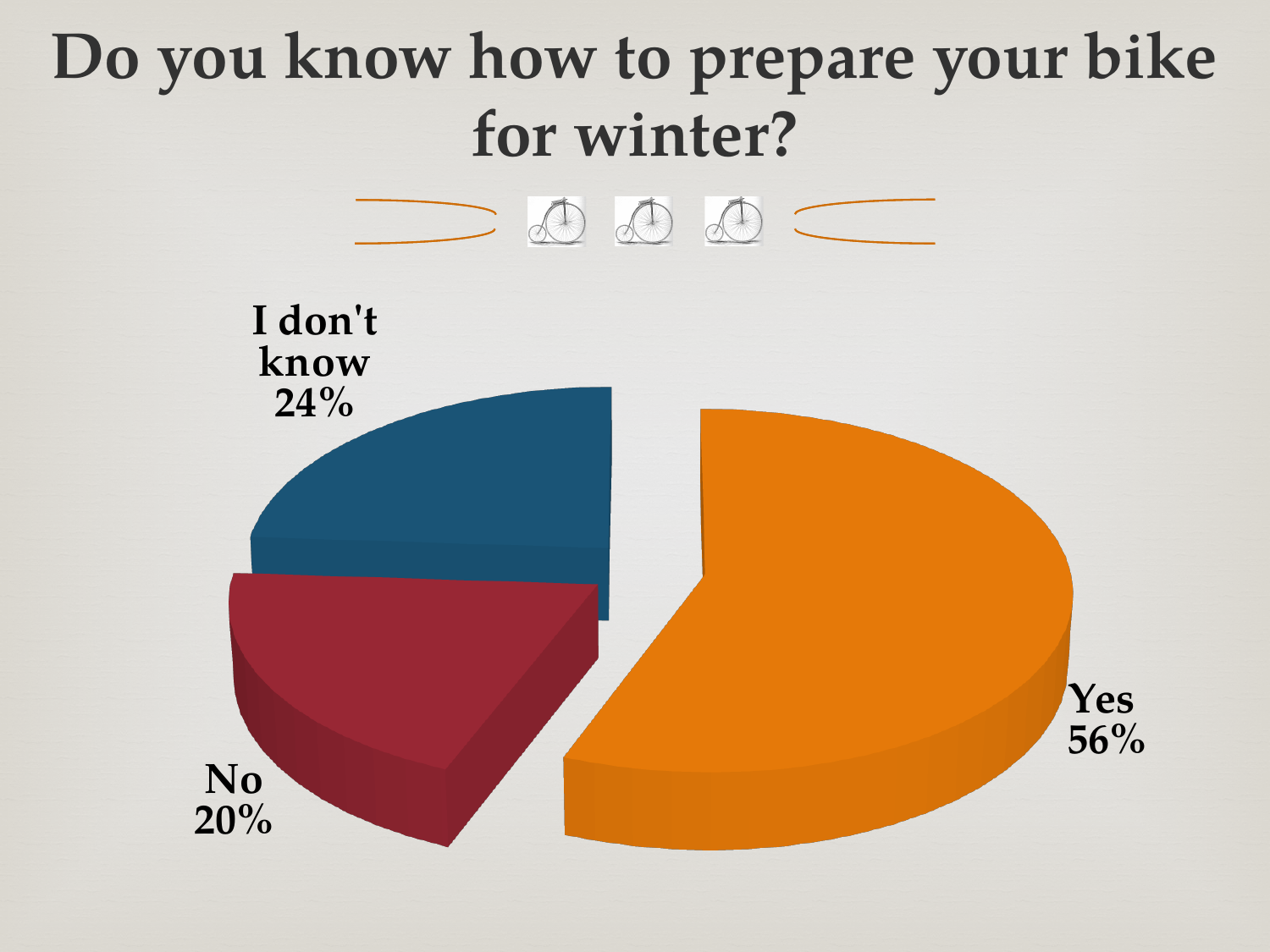

# Do you know how to prepare your bike for winter?

[unsupported chart]